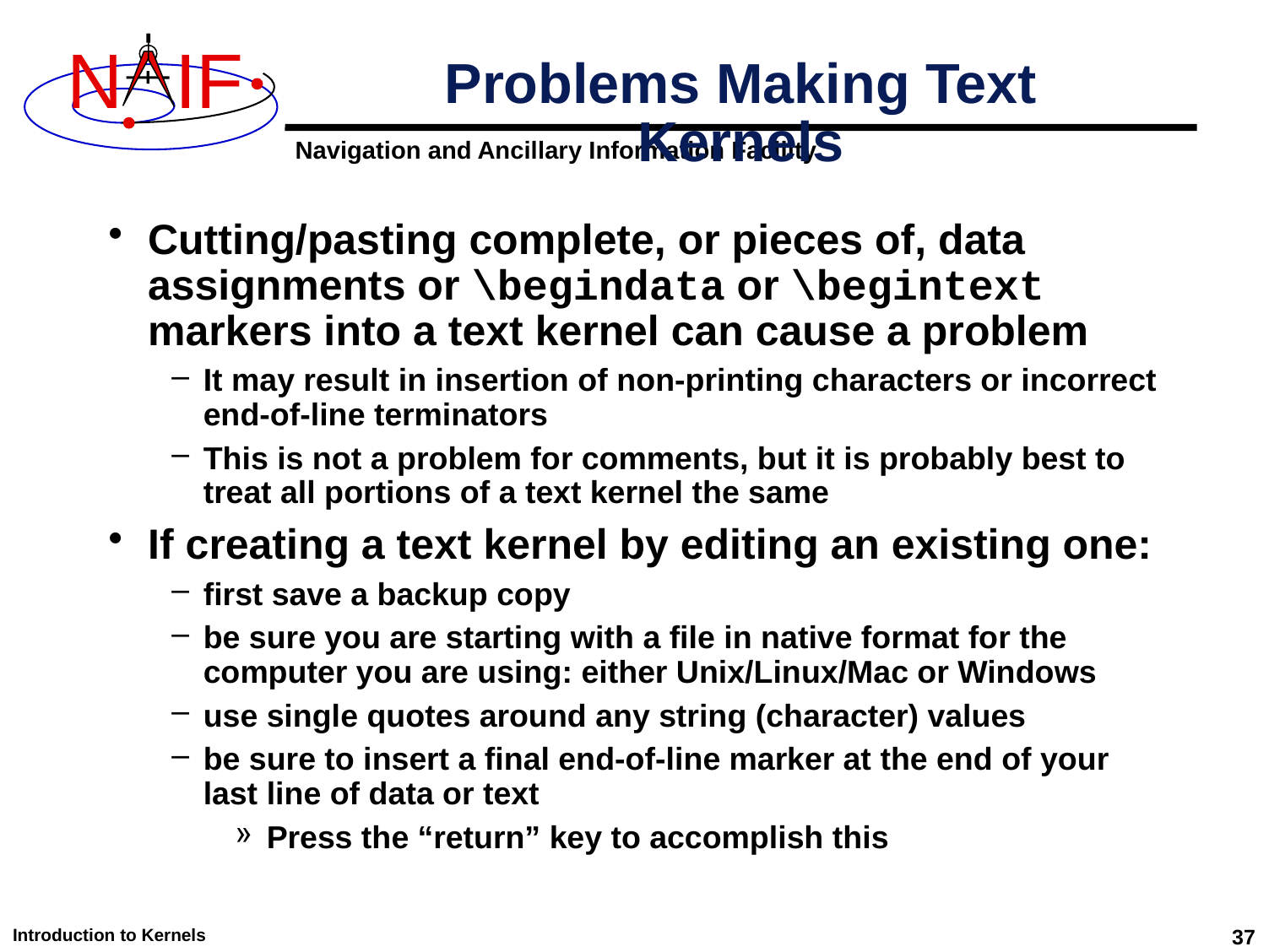

# Problems Making Text Kernels
Cutting/pasting complete, or pieces of, data assignments or \begindata or \begintext markers into a text kernel can cause a problem
It may result in insertion of non-printing characters or incorrect end-of-line terminators
This is not a problem for comments, but it is probably best to treat all portions of a text kernel the same
If creating a text kernel by editing an existing one:
first save a backup copy
be sure you are starting with a file in native format for the computer you are using: either Unix/Linux/Mac or Windows
use single quotes around any string (character) values
be sure to insert a final end-of-line marker at the end of your last line of data or text
Press the “return” key to accomplish this
Introduction to Kernels
37